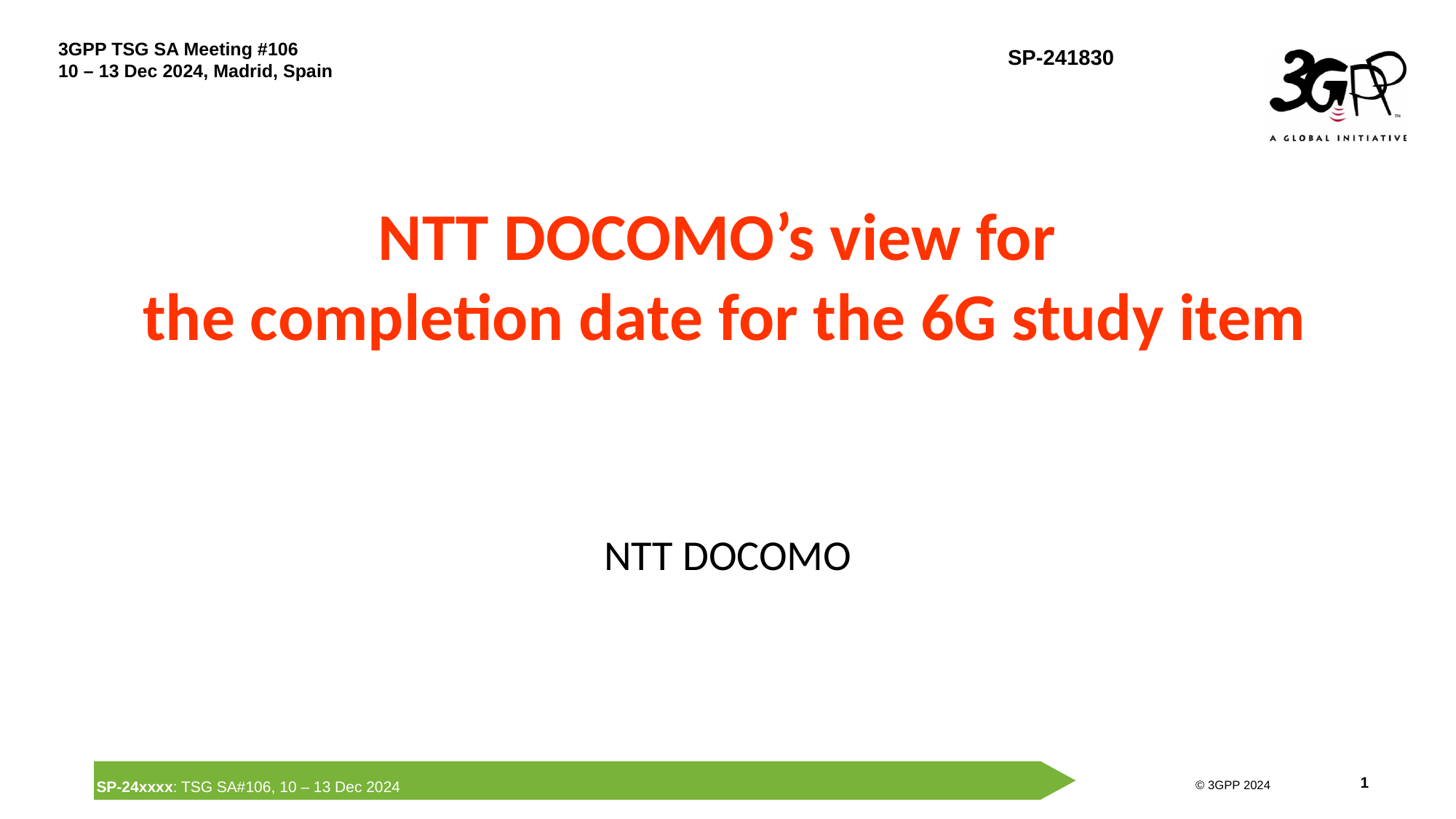

NTT DOCOMO’s view for
the completion date for the 6G study item
NTT DOCOMO